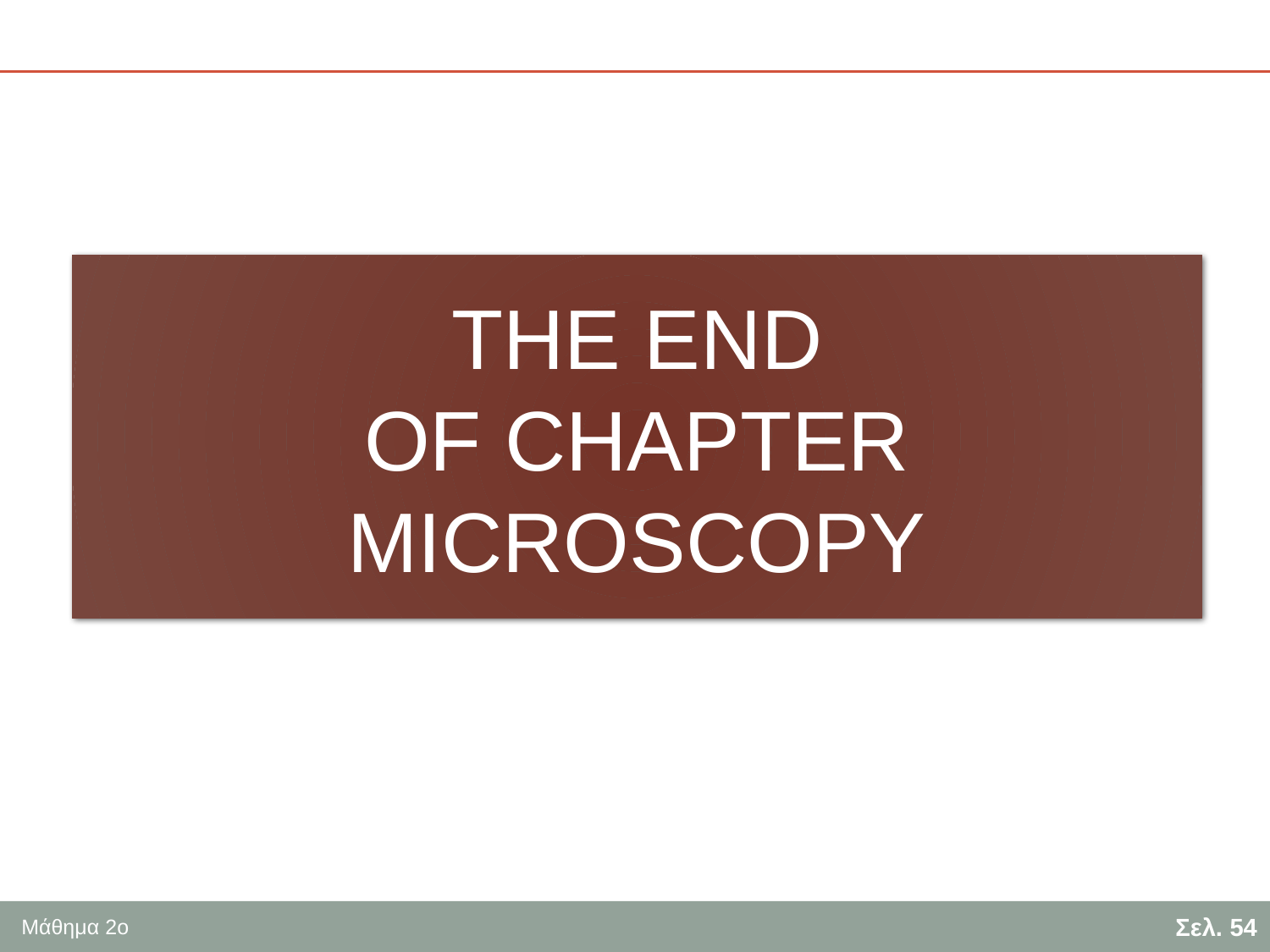

THE END
OF CHAPTER
MICROSCOPY
Σελ. 54